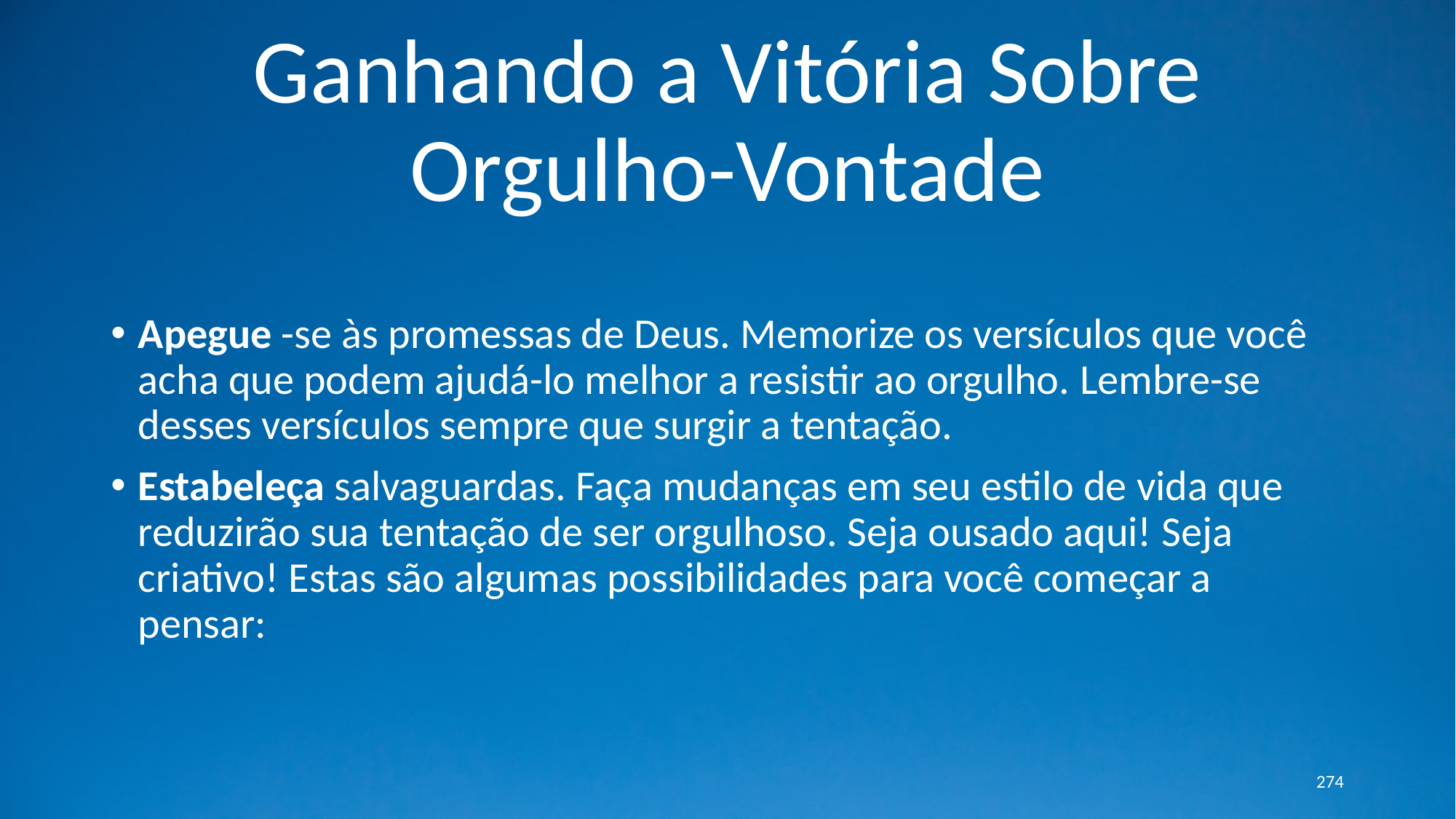

# Ganhando a Vitória Sobre Orgulho-Vontade
Apegue -se às promessas de Deus. Memorize os versículos que você acha que podem ajudá-lo melhor a resistir ao orgulho. Lembre-se desses versículos sempre que surgir a tentação.
Estabeleça salvaguardas. Faça mudanças em seu estilo de vida que reduzirão sua tentação de ser orgulhoso. Seja ousado aqui! Seja criativo! Estas são algumas possibilidades para você começar a pensar:

274